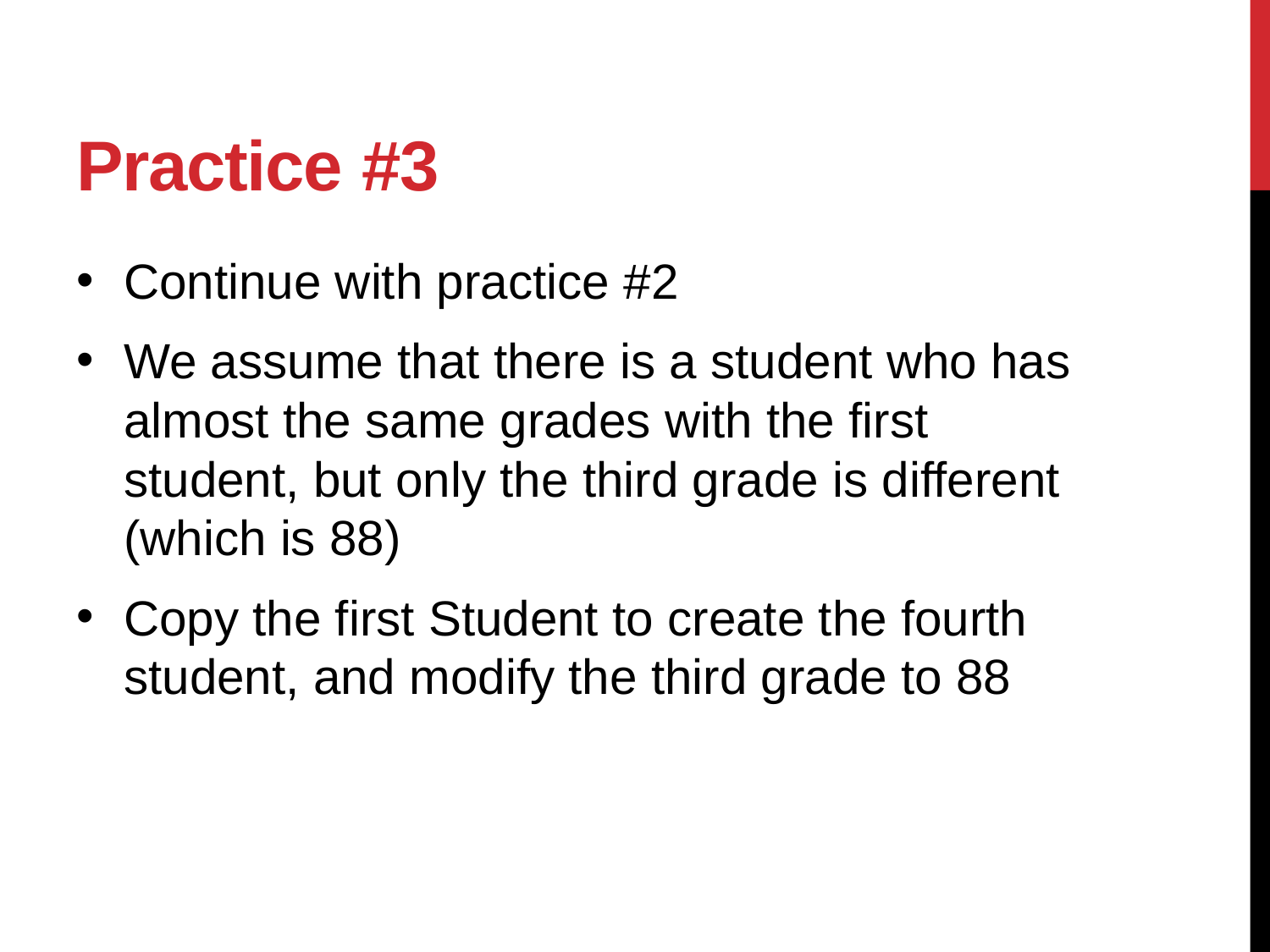

# Practice #3
Continue with practice #2
We assume that there is a student who has almost the same grades with the first student, but only the third grade is different (which is 88)
Copy the first Student to create the fourth student, and modify the third grade to 88